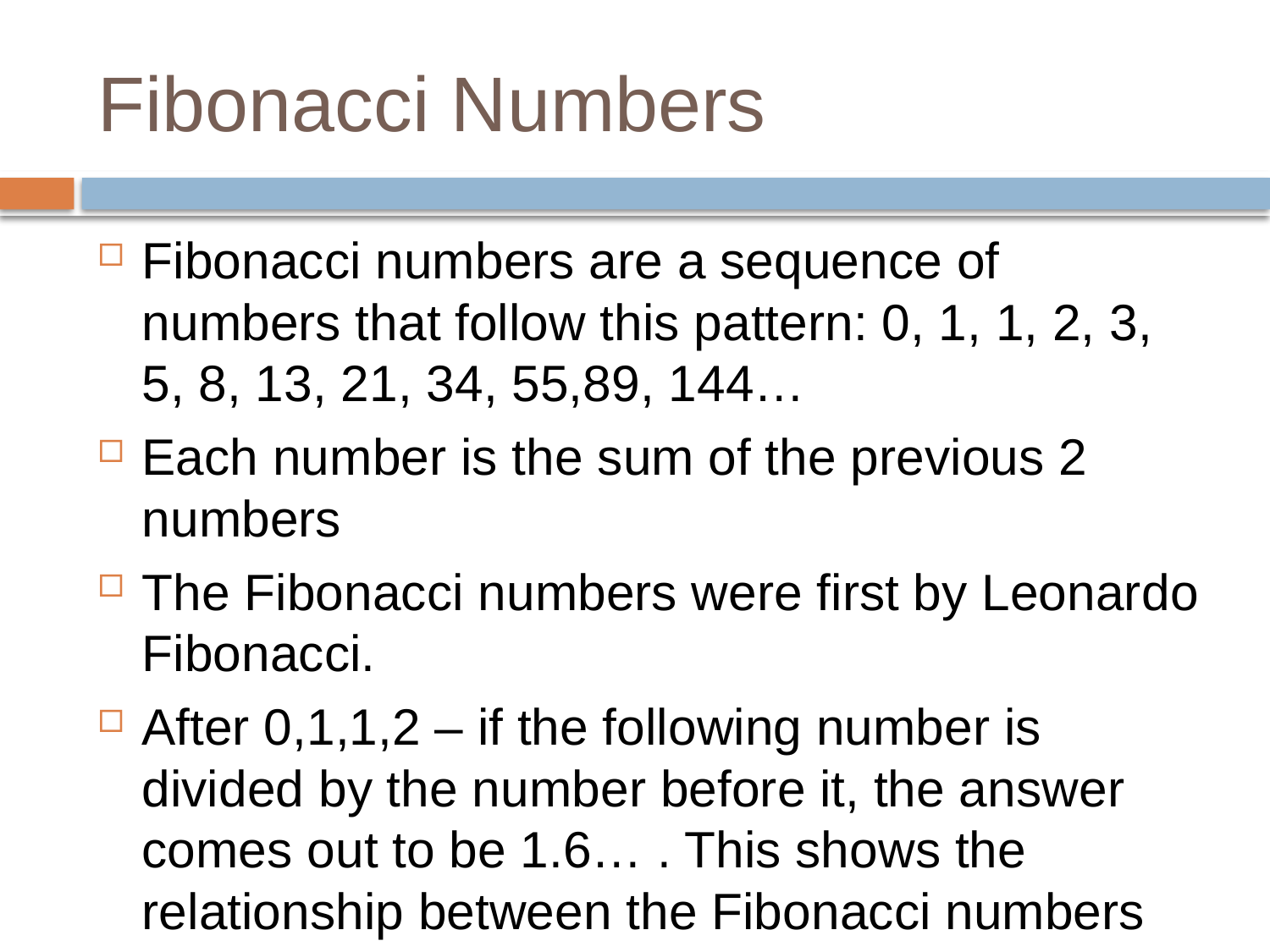

# Fibonacci Numbers

Fibonacci numbers are a sequence of numbers that follow this pattern: 0, 1, 1, 2, 3, 5, 8, 13, 21, 34, 55,89, 144…
Each number is the sum of the previous 2 numbers
The Fibonacci numbers were first by Leonardo Fibonacci.
After 0,1,1,2 – if the following number is divided by the number before it, the answer comes out to be 1.6… . This shows the relationship between the Fibonacci numbers and Phi.